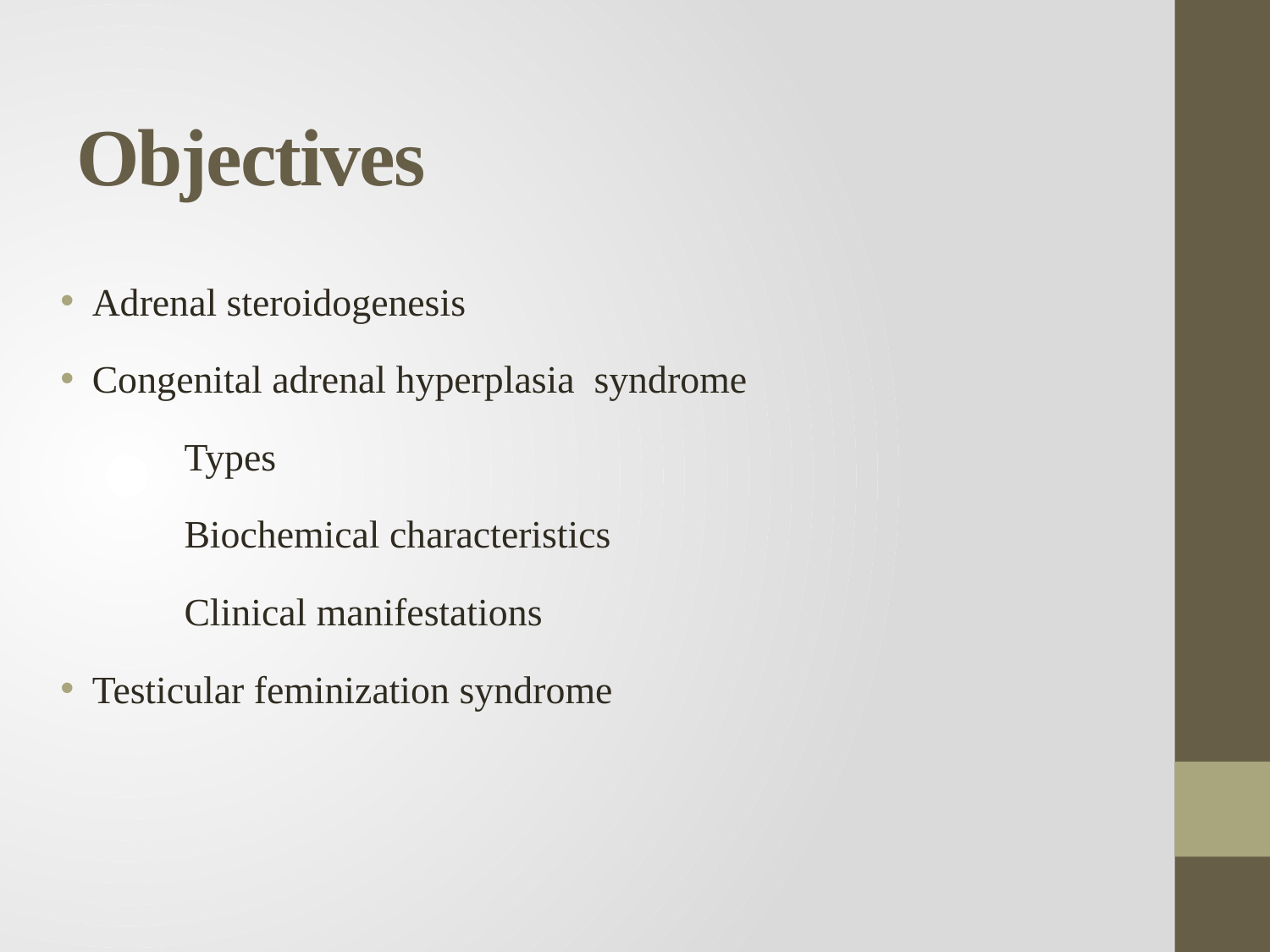

# Objectives
Adrenal steroidogenesis
Congenital adrenal hyperplasia  syndrome
	Types
	Biochemical characteristics
	Clinical manifestations
Testicular feminization syndrome